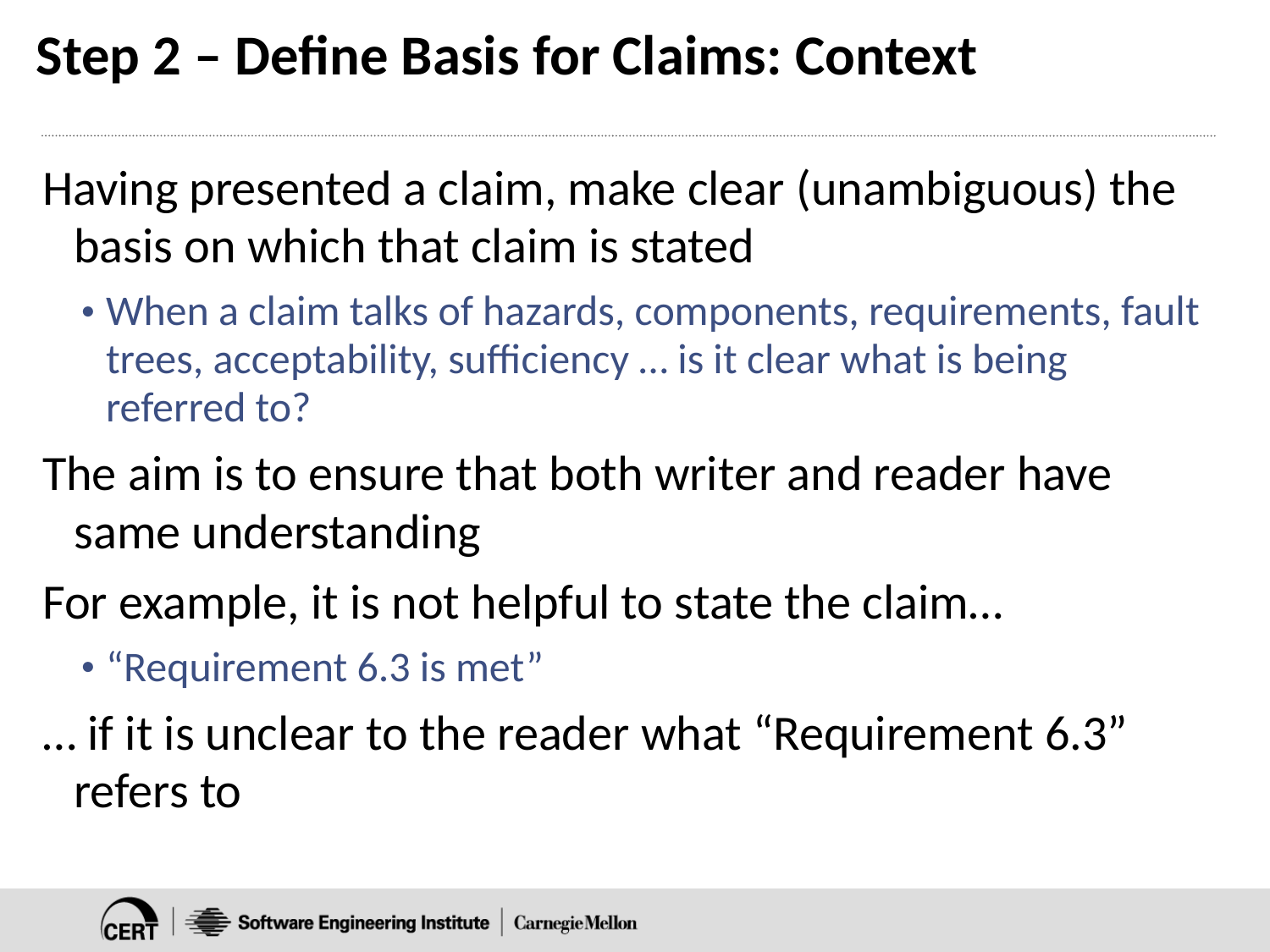

# Step 2 – Define Basis for Claims: Context
Having presented a claim, make clear (unambiguous) the basis on which that claim is stated
When a claim talks of hazards, components, requirements, fault trees, acceptability, sufficiency … is it clear what is being referred to?
The aim is to ensure that both writer and reader have same understanding
For example, it is not helpful to state the claim…
“Requirement 6.3 is met”
… if it is unclear to the reader what “Requirement 6.3” refers to